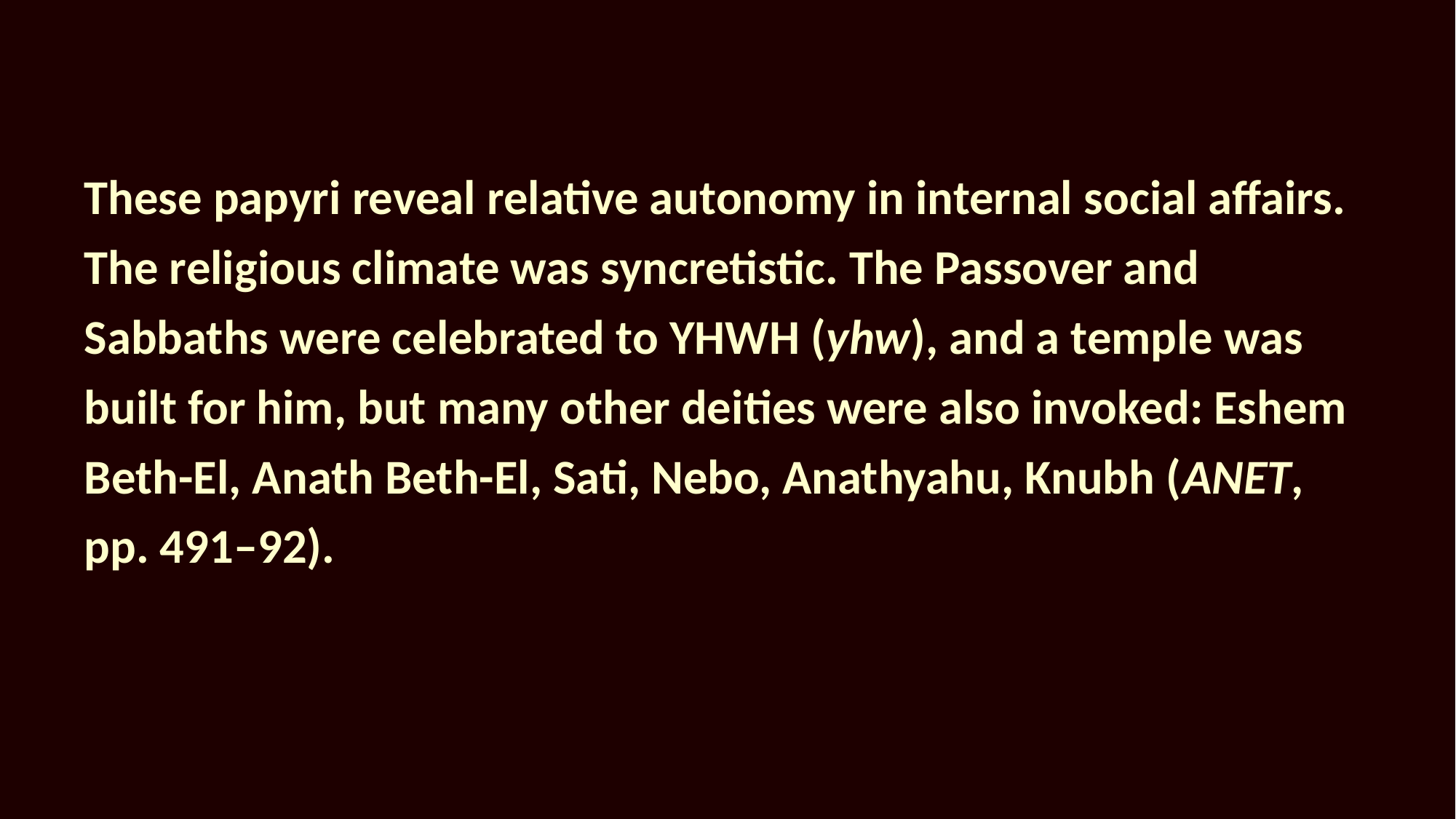

These papyri reveal relative autonomy in internal social affairs. The religious climate was syncretistic. The Passover and Sabbaths were celebrated to YHWH (yhw), and a temple was built for him, but many other deities were also invoked: Eshem Beth-El, Anath Beth-El, Sati, Nebo, Anathyahu, Knubh (ANET, pp. 491–92).